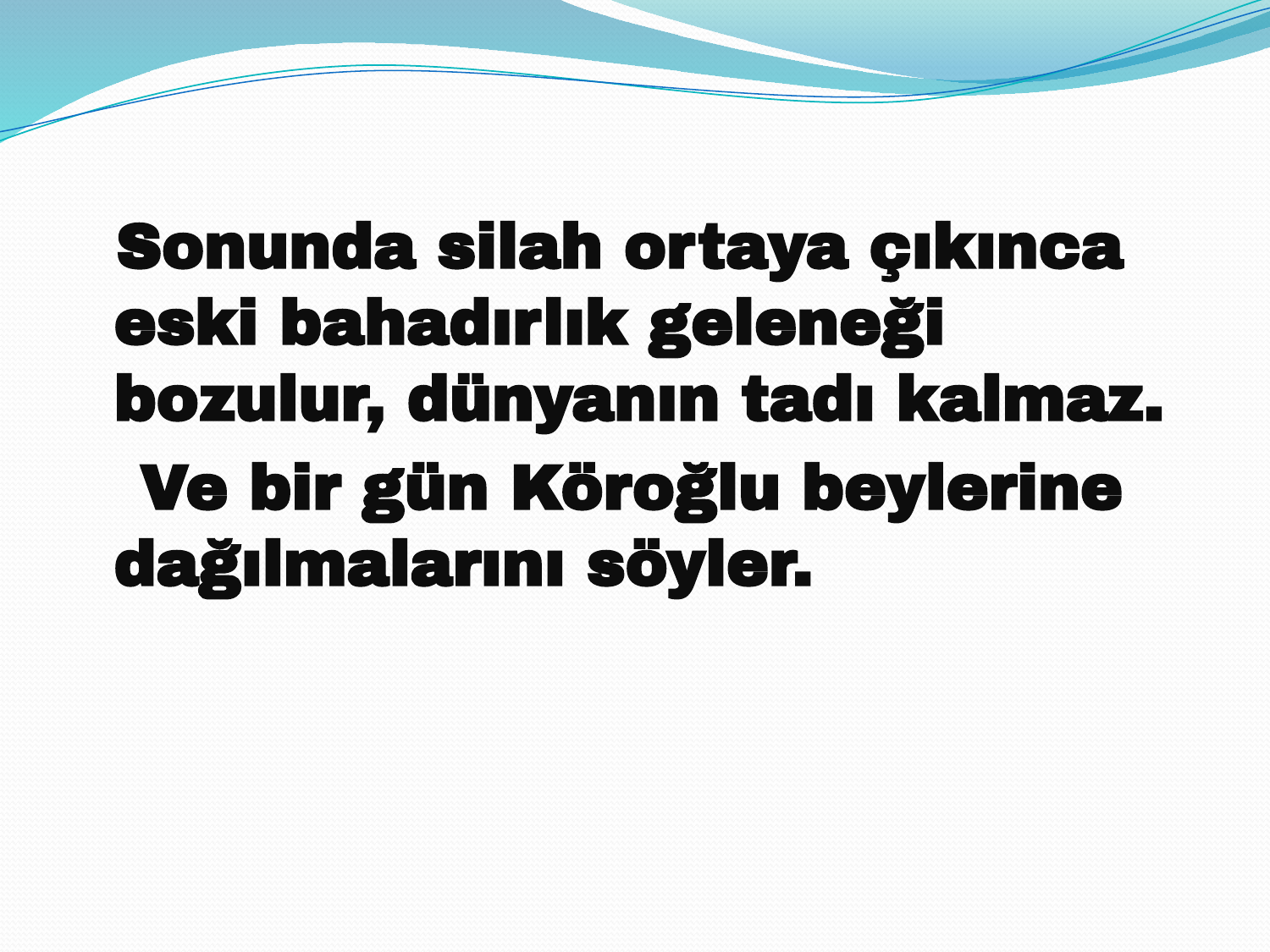

Sonunda silah ortaya çıkınca eski bahadırlık geleneği bozulur, dünyanın tadı kalmaz.
   Ve bir gün Köroğlu beylerine dağılmalarını söyler.